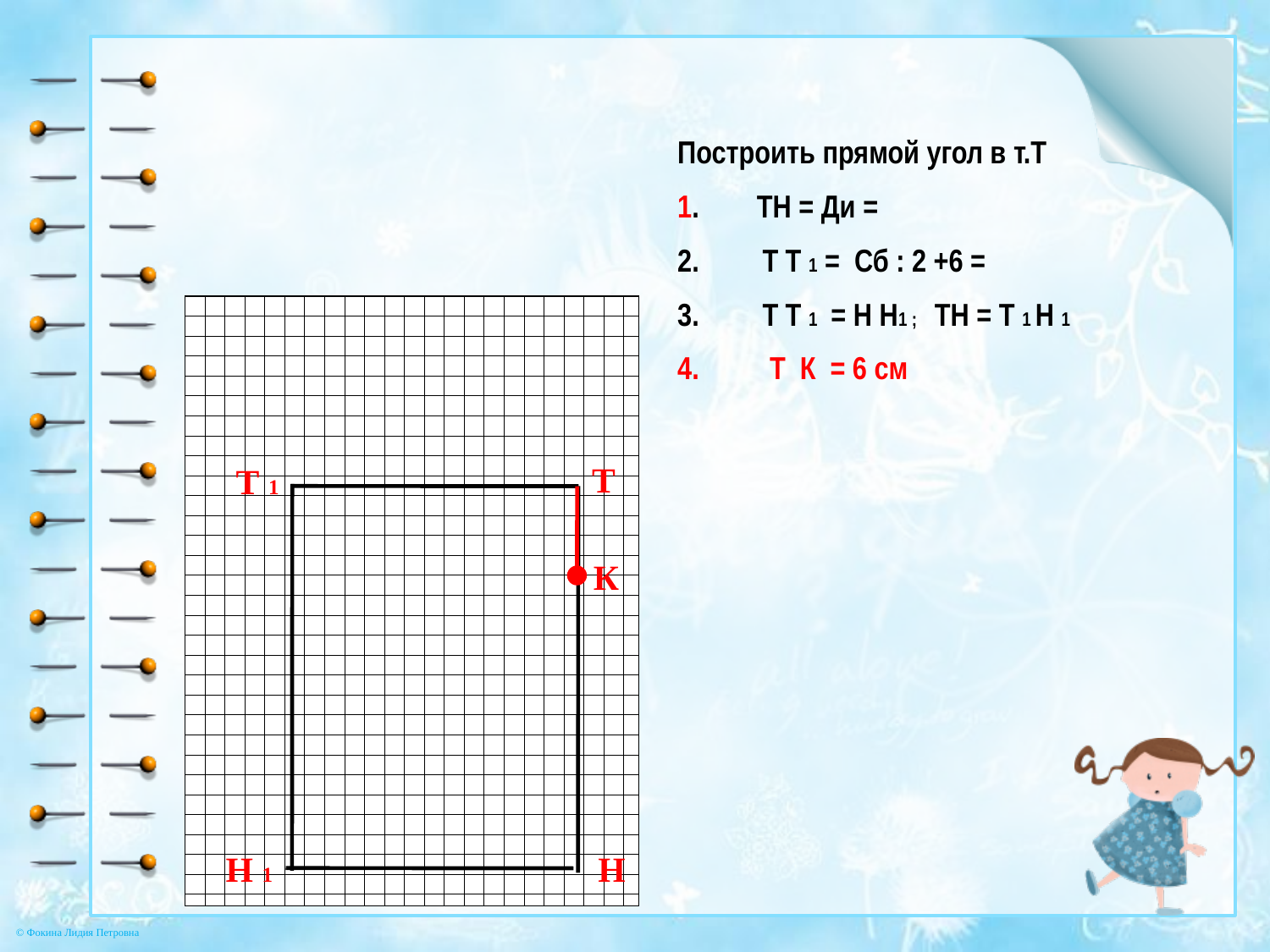

Построить прямой угол в т.Т
1.        ТН = Ди =
   Т Т 1 =  Сб : 2 +6 =
   Т Т 1   = Н Н1 ;    ТН = Т 1 Н 1
    Т  К  = 6 см

Т
Т 1
К

Н
Н 1